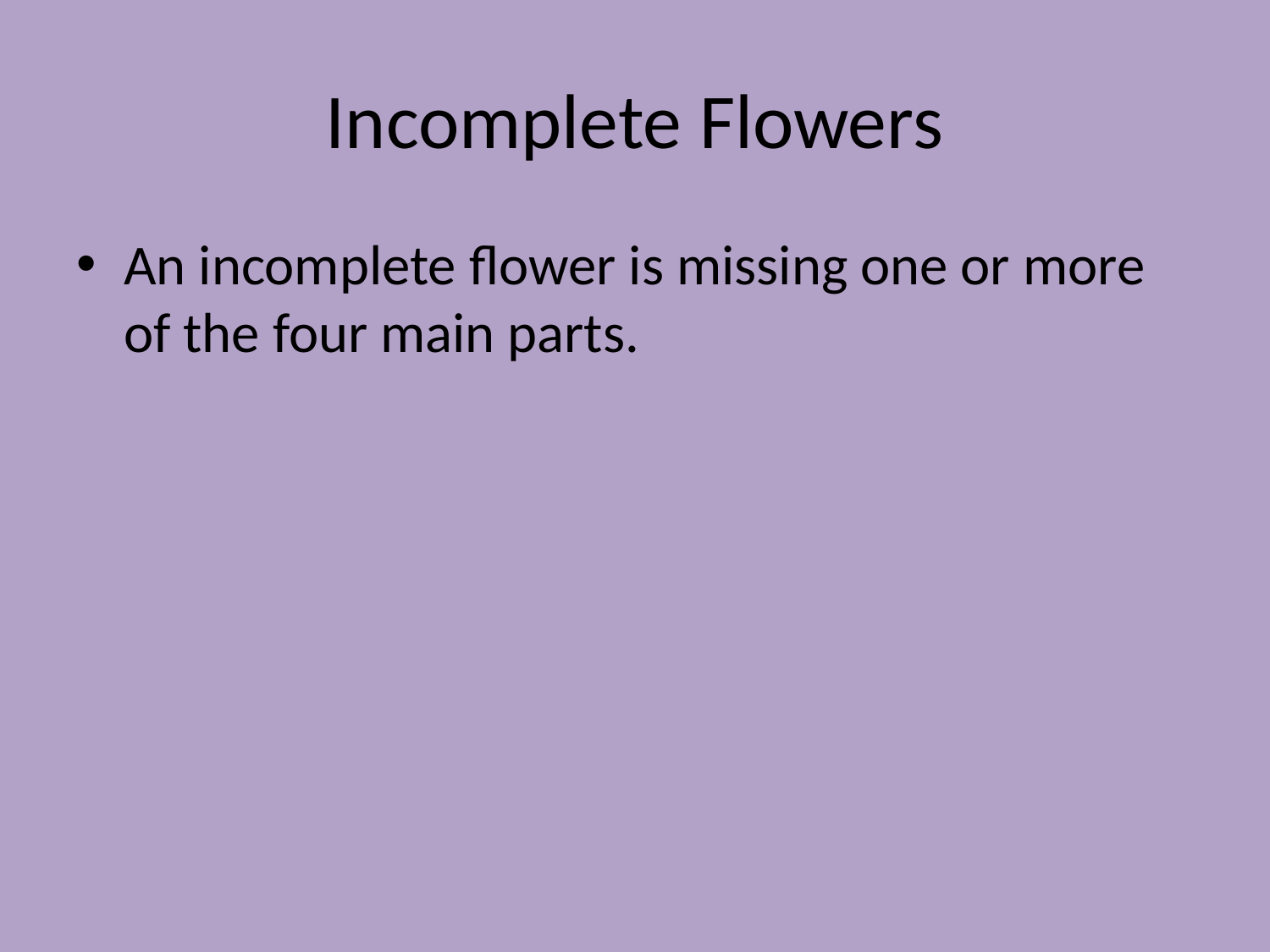

# Incomplete Flowers
An incomplete flower is missing one or more of the four main parts.